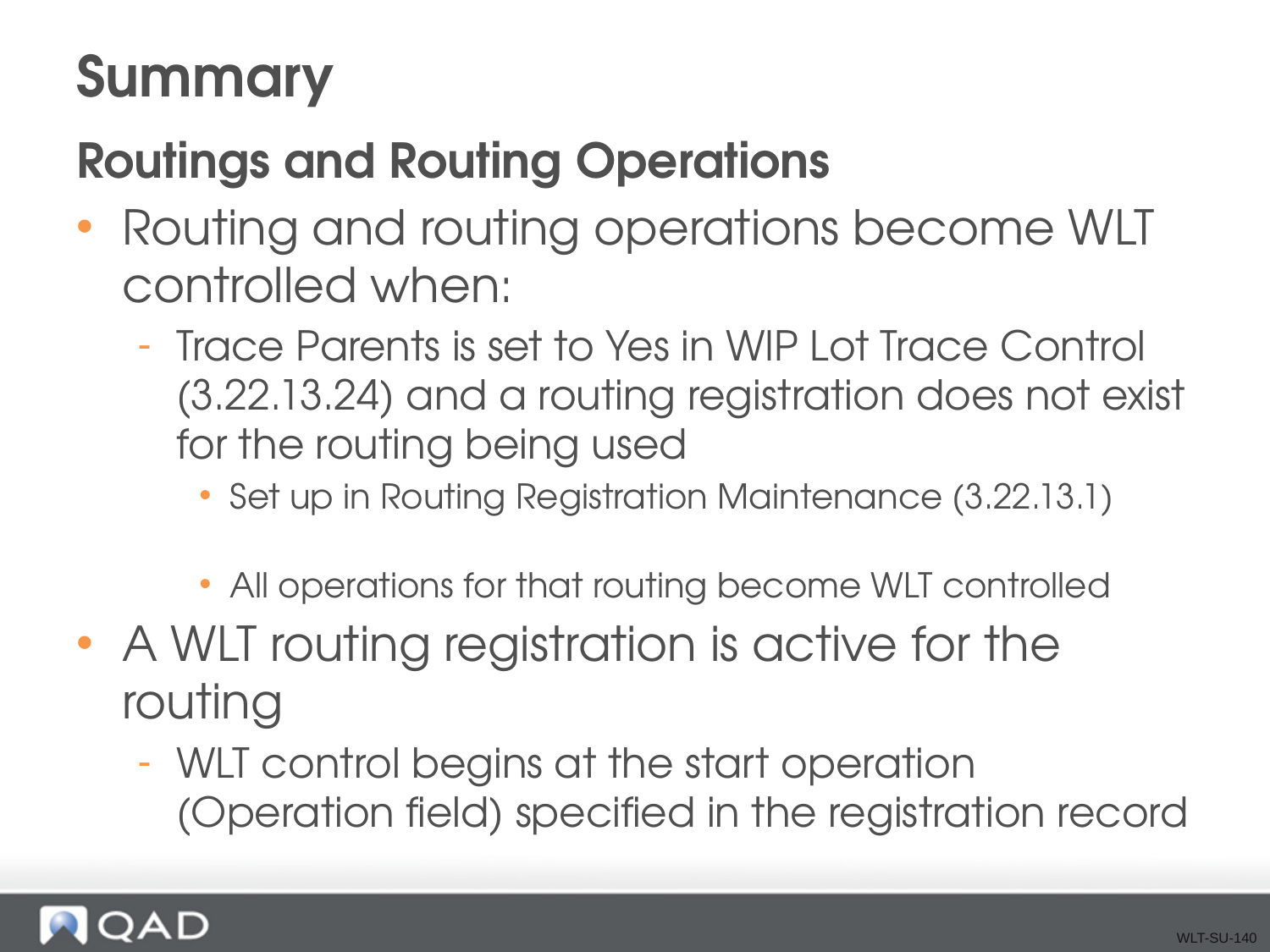

# Summary
Routings and Routing Operations
Routing and routing operations become WLT controlled when:
Trace Parents is set to Yes in WIP Lot Trace Control (3.22.13.24) and a routing registration does not exist for the routing being used
Set up in Routing Registration Maintenance (3.22.13.1)
All operations for that routing become WLT controlled
A WLT routing registration is active for the routing
WLT control begins at the start operation (Operation field) specified in the registration record

WLT-SU-140